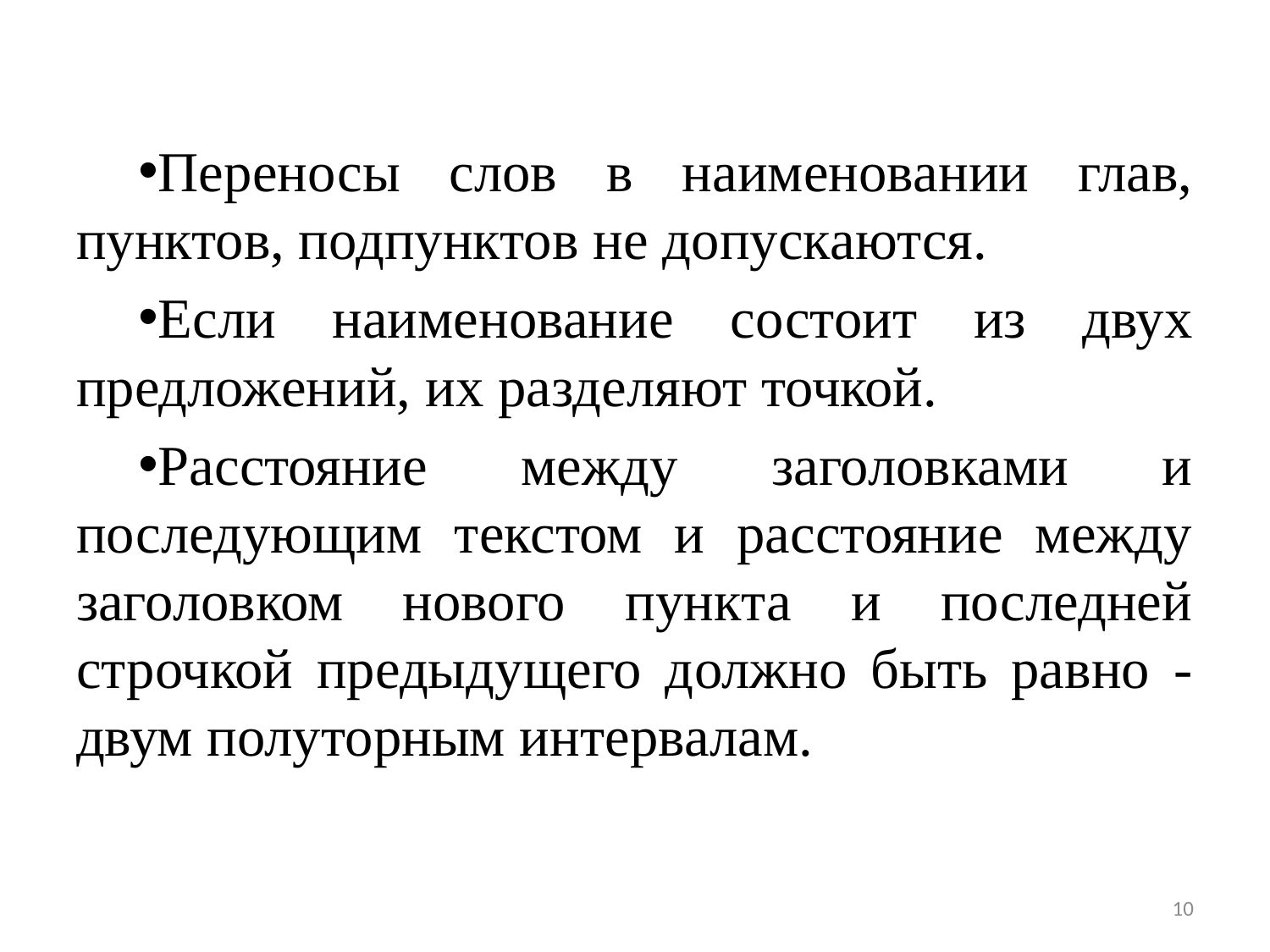

Переносы слов в наименовании глав, пунктов, подпунктов не допускаются.
Если наименование состоит из двух предложений, их разделяют точкой.
Расстояние между заголовками и последующим текстом и расстояние между заголовком нового пункта и последней строчкой предыдущего должно быть равно - двум полуторным интервалам.

10